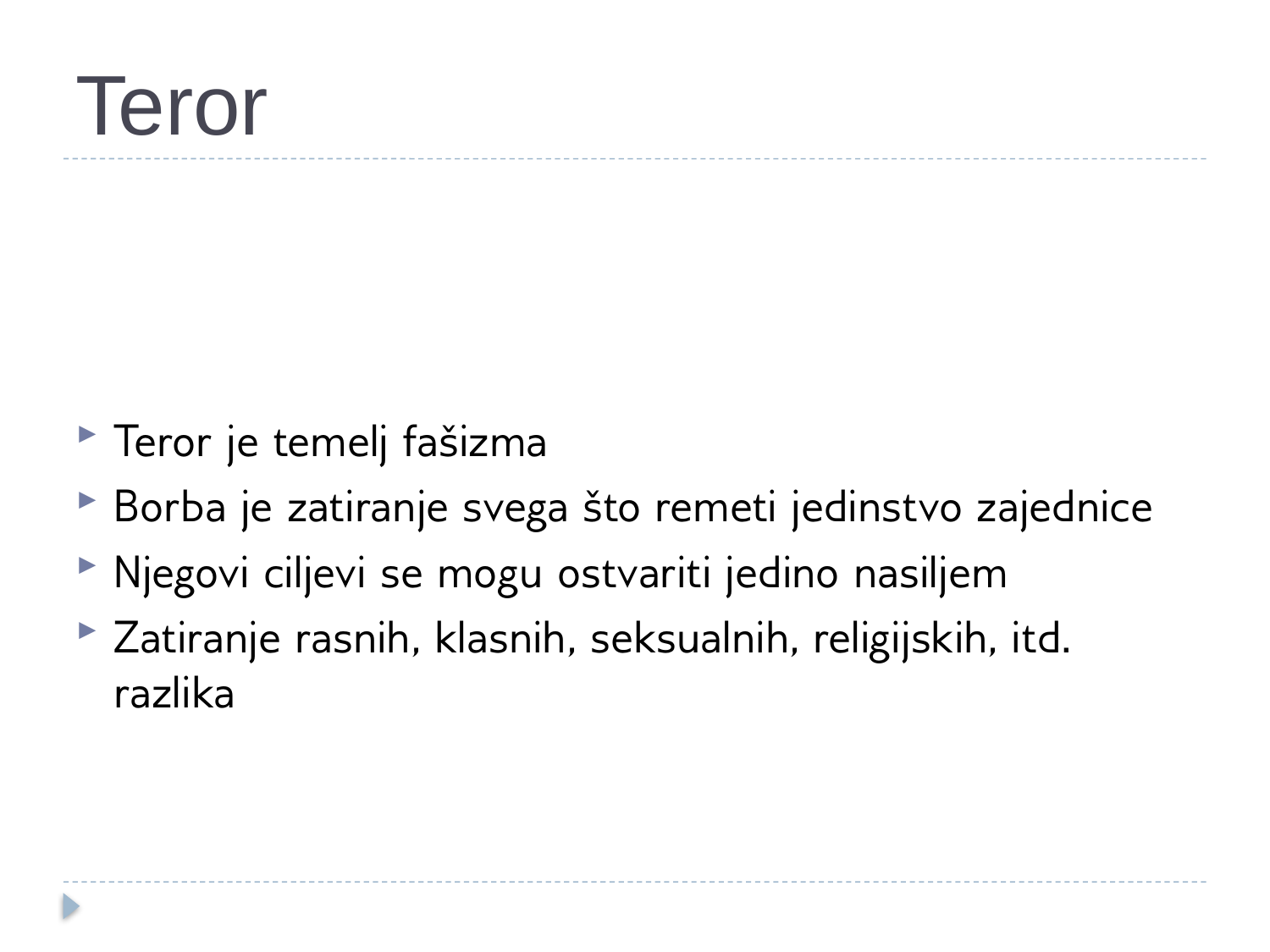

# Teror
Teror je temelj fašizma
Borba je zatiranje svega što remeti jedinstvo zajednice
Njegovi ciljevi se mogu ostvariti jedino nasiljem
Zatiranje rasnih, klasnih, seksualnih, religijskih, itd. razlika